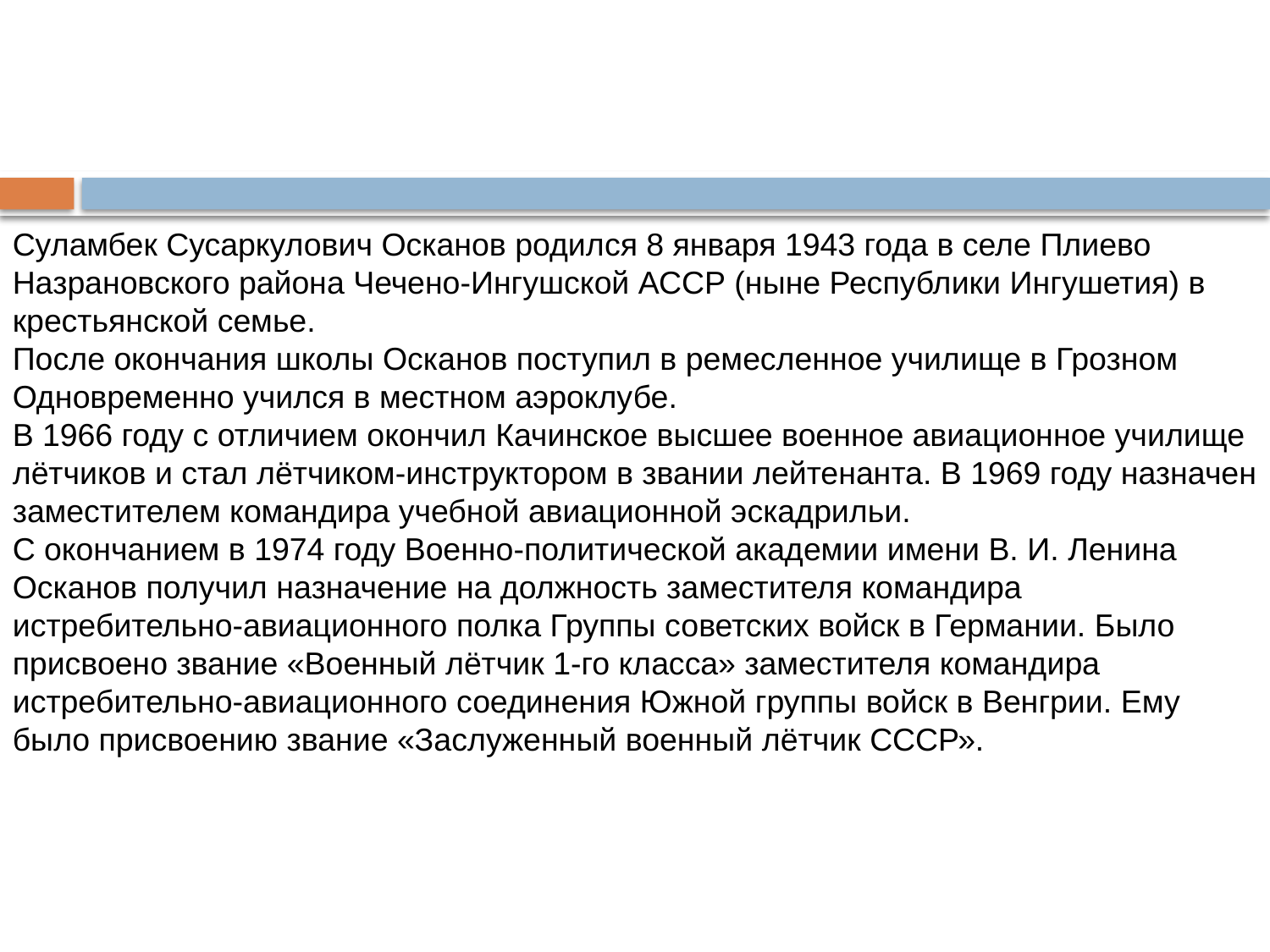

Суламбек Сусаркулович Осканов родился 8 января 1943 годa в селе Плиево Назрановского района Чечено-Ингушской АССР (ныне Республики Ингушетия) в крестьянской семье.
После окончания школы Осканов поступил в ремесленное училище в Грозном Одновременно учился в местном аэроклубе.
В 1966 году с отличием окончил Качинское высшее военное авиационное училище лётчиков и стал лётчиком-инструктором в звании лейтенанта. В 1969 году назначен заместителем командира учебной авиационной эскадрильи.
С окончанием в 1974 году Военно-политической академии имени В. И. Ленина Осканов получил назначение на должность заместителя командира истребительно-авиационного полка Группы советских войск в Германии. Было присвоено звание «Военный лётчик 1-го класса» заместителя командира истребительно-авиационного соединения Южной группы войск в Венгрии. Ему было присвоению звание «Заслуженный военный лётчик СССР».